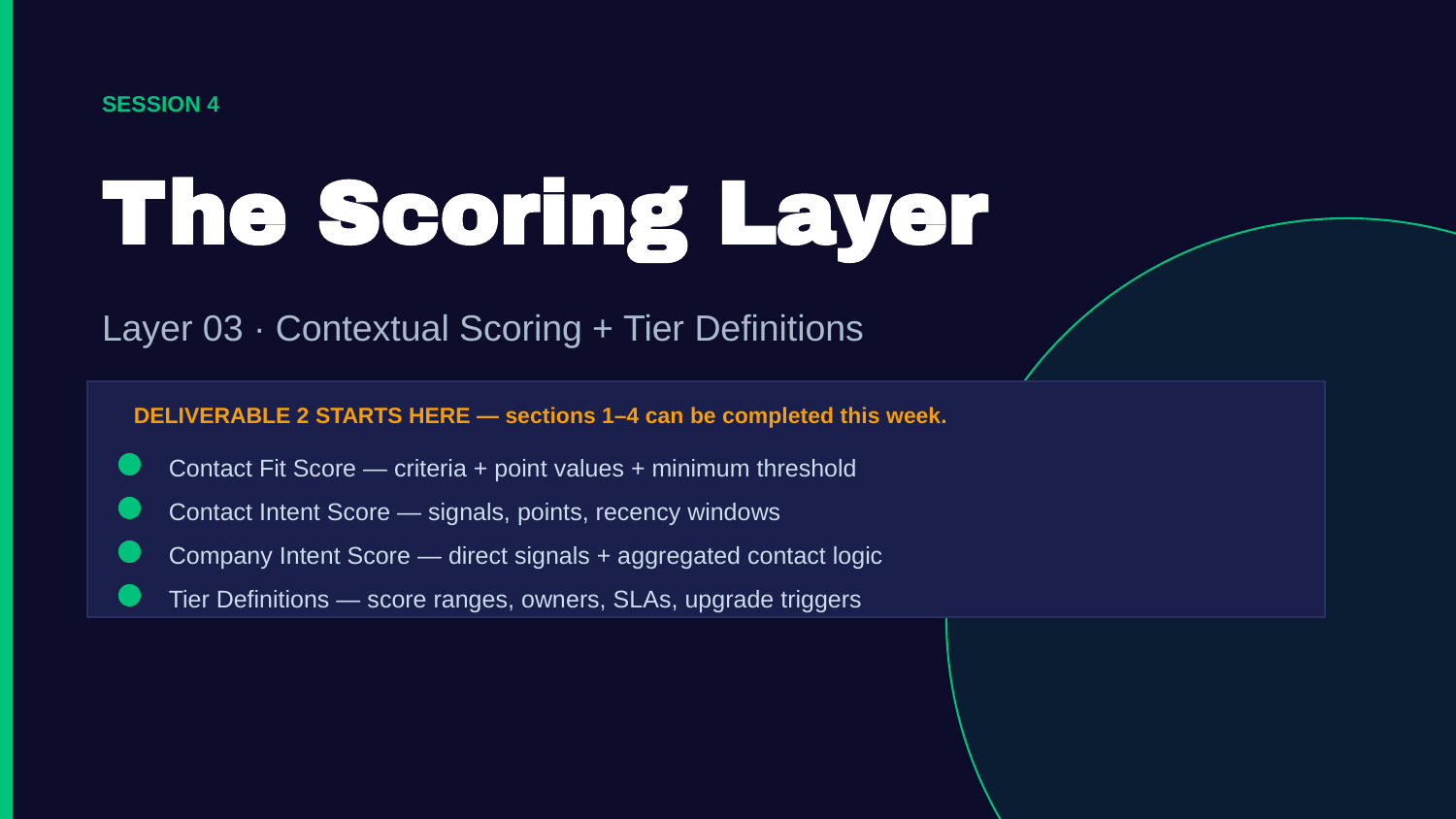

SESSION 4
The Scoring Layer

Layer 03 · Contextual Scoring + Tier Definitions

DELIVERABLE 2 STARTS HERE — sections 1–4 can be completed this week.
Contact Fit Score — criteria + point values + minimum threshold

Contact Intent Score — signals, points, recency windows

Company Intent Score — direct signals + aggregated contact logic

Tier Definitions — score ranges, owners, SLAs, upgrade triggers